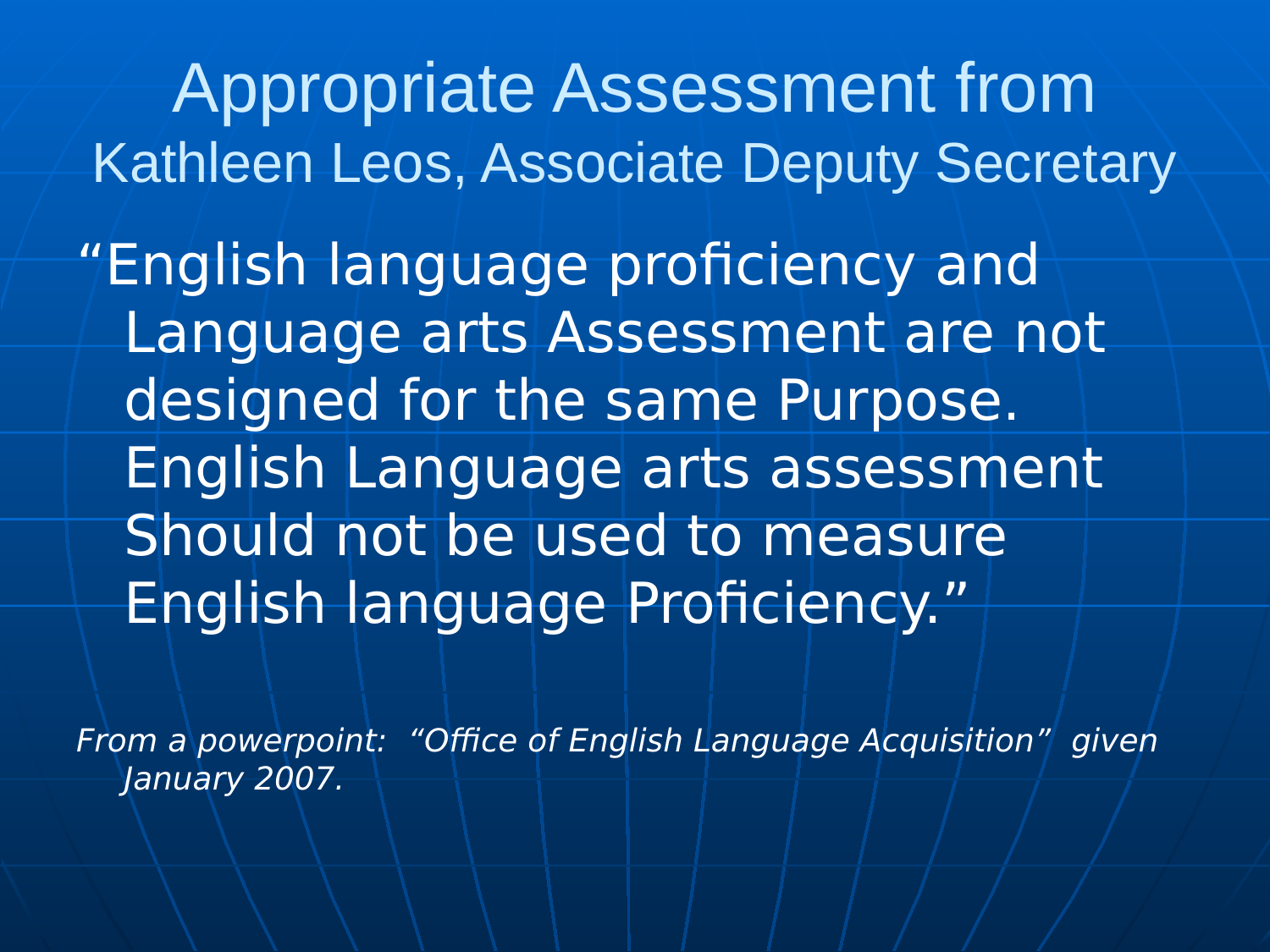

# Appropriate Assessment from Kathleen Leos, Associate Deputy Secretary
“English language proficiency and Language arts Assessment are not designed for the same Purpose.  English Language arts assessment Should not be used to measure English language Proficiency.”

From a powerpoint:  “Office of English Language Acquisition”  given January 2007.